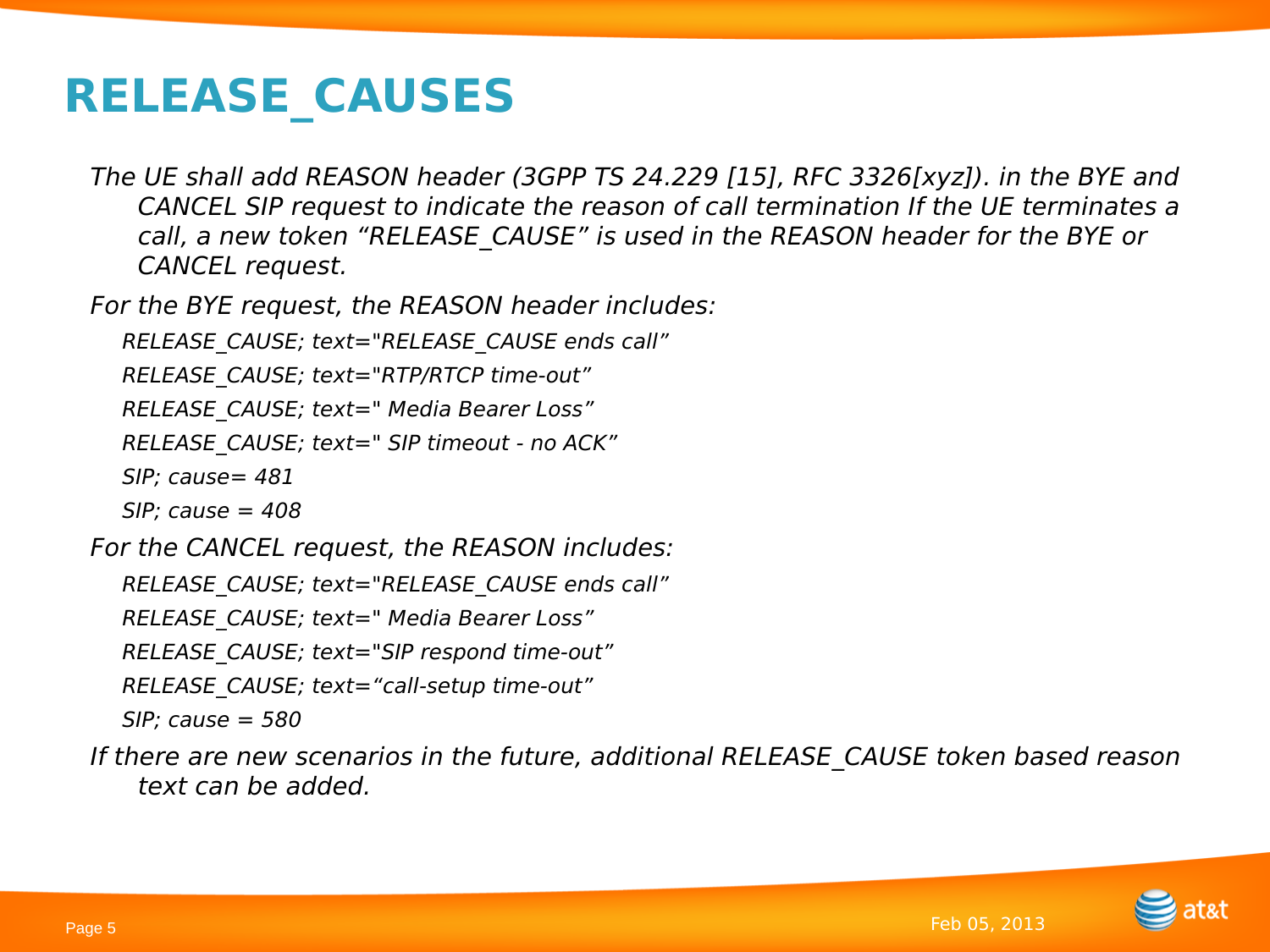

# RELEASE_CAUSES
The UE shall add REASON header (3GPP TS 24.229 [15], RFC 3326[xyz]). in the BYE and CANCEL SIP request to indicate the reason of call termination If the UE terminates a call, a new token “RELEASE_CAUSE” is used in the REASON header for the BYE or CANCEL request.
For the BYE request, the REASON header includes:
RELEASE_CAUSE; text="RELEASE_CAUSE ends call”
RELEASE_CAUSE; text="RTP/RTCP time-out”
RELEASE_CAUSE; text=" Media Bearer Loss”
RELEASE_CAUSE; text=" SIP timeout - no ACK”
SIP; cause= 481
SIP; cause = 408
For the CANCEL request, the REASON includes:
RELEASE_CAUSE; text="RELEASE_CAUSE ends call”
RELEASE_CAUSE; text=" Media Bearer Loss”
RELEASE_CAUSE; text="SIP respond time-out”
RELEASE_CAUSE; text=“call-setup time-out”
SIP; cause = 580
If there are new scenarios in the future, additional RELEASE_CAUSE token based reason text can be added.

Page 5